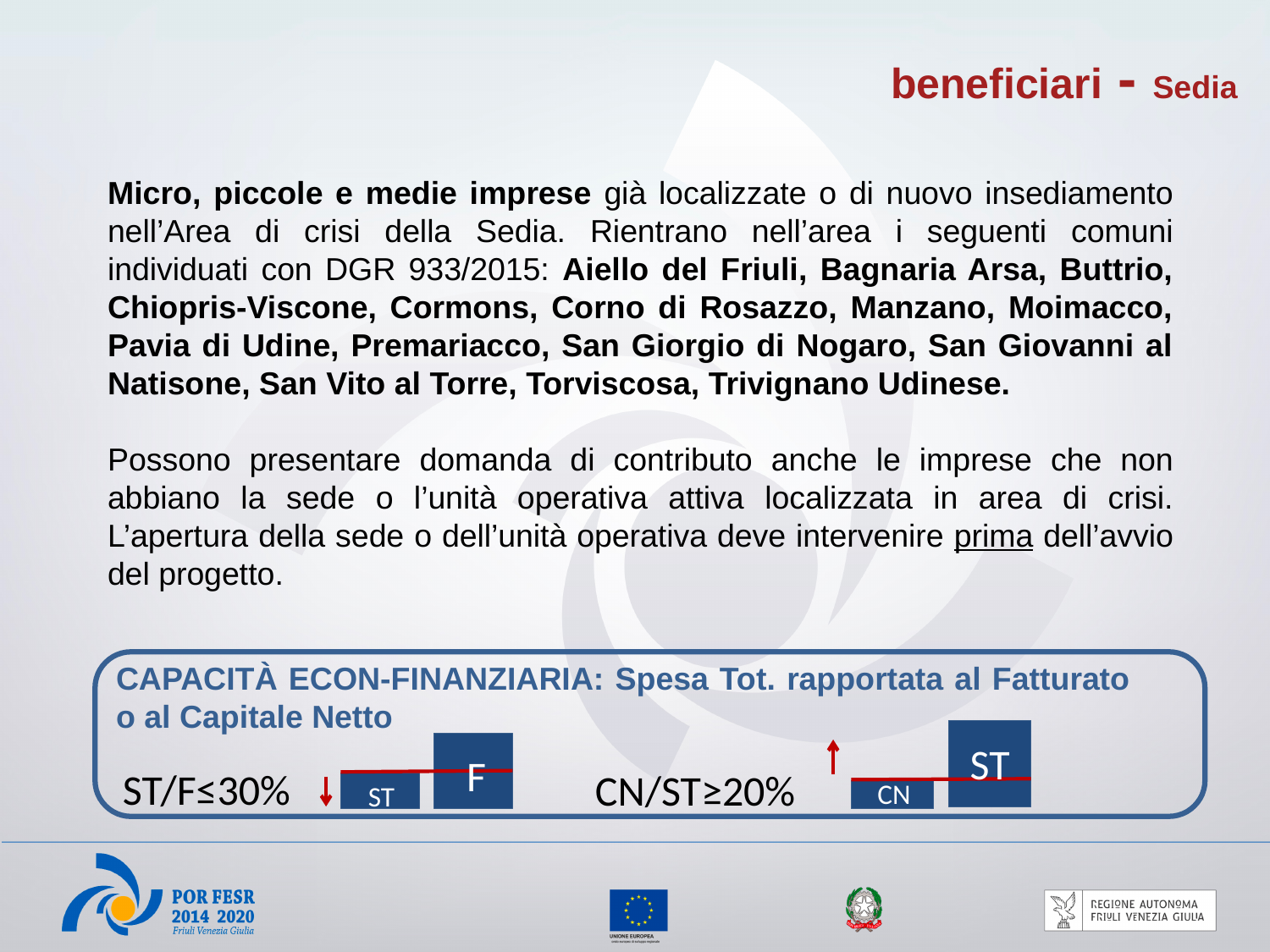

beneficiari - Sedia

Micro, piccole e medie imprese già localizzate o di nuovo insediamento nell’Area di crisi della Sedia. Rientrano nell’area i seguenti comuni individuati con DGR 933/2015: Aiello del Friuli, Bagnaria Arsa, Buttrio, Chiopris-Viscone, Cormons, Corno di Rosazzo, Manzano, Moimacco, Pavia di Udine, Premariacco, San Giorgio di Nogaro, San Giovanni al Natisone, San Vito al Torre, Torviscosa, Trivignano Udinese.

Possono presentare domanda di contributo anche le imprese che non abbiano la sede o l’unità operativa attiva localizzata in area di crisi. L’apertura della sede o dell’unità operativa deve intervenire prima dell’avvio del progetto.

CAPACITÀ ECON-FINANZIARIA: Spesa Tot. rapportata al Fatturato o al Capitale Netto

ST
CN

F
ST

ST/F≤30%
CN/ST≥20%